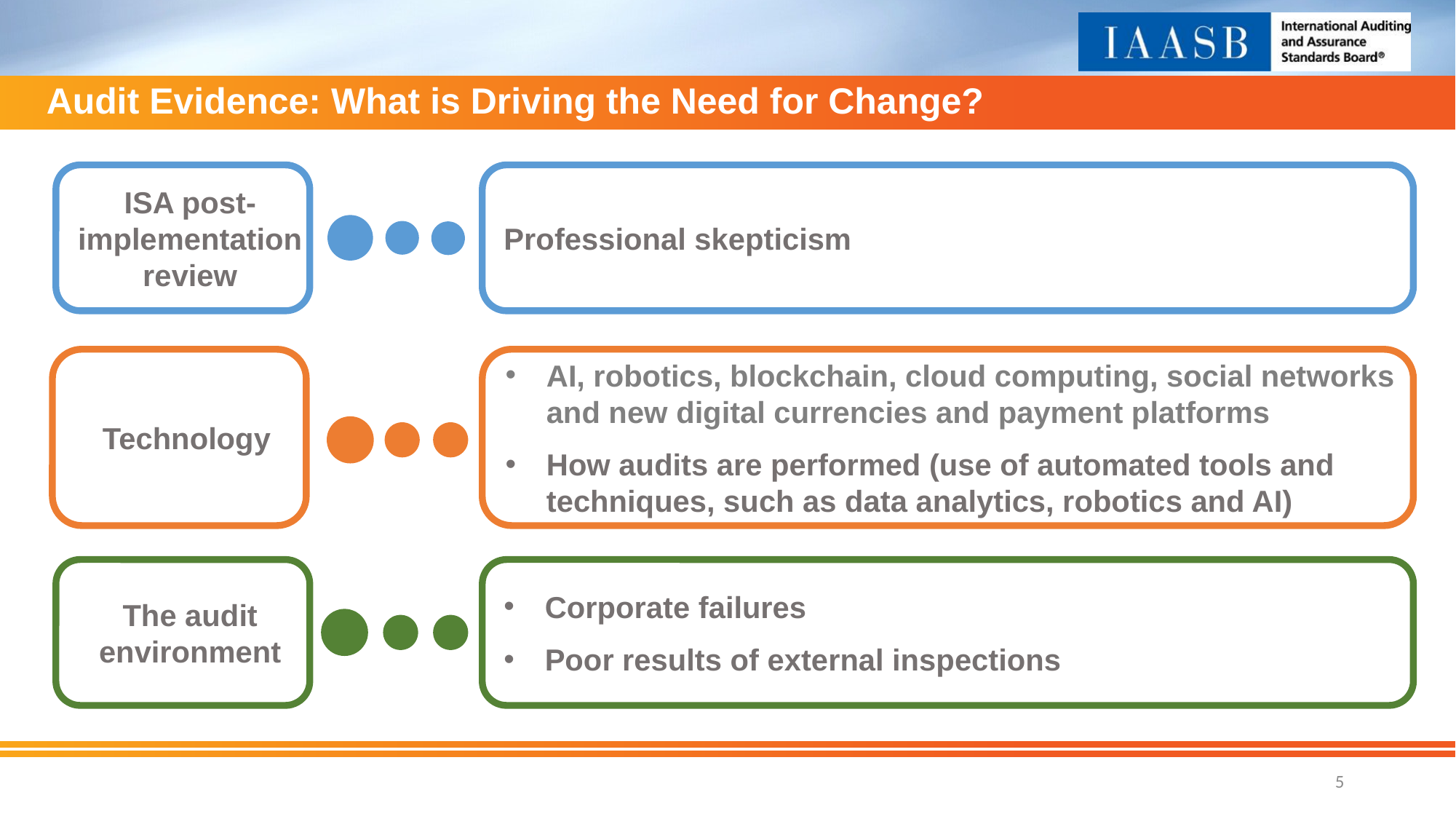

Audit Evidence: What is Driving the Need for Change?
Professional skepticism
ISA post-implementation review

Technology
AI, robotics, blockchain, cloud computing, social networks and new digital currencies and payment platforms
How audits are performed (use of automated tools and techniques, such as data analytics, robotics and AI)

The audit environment
Corporate failures
Poor results of external inspections

5